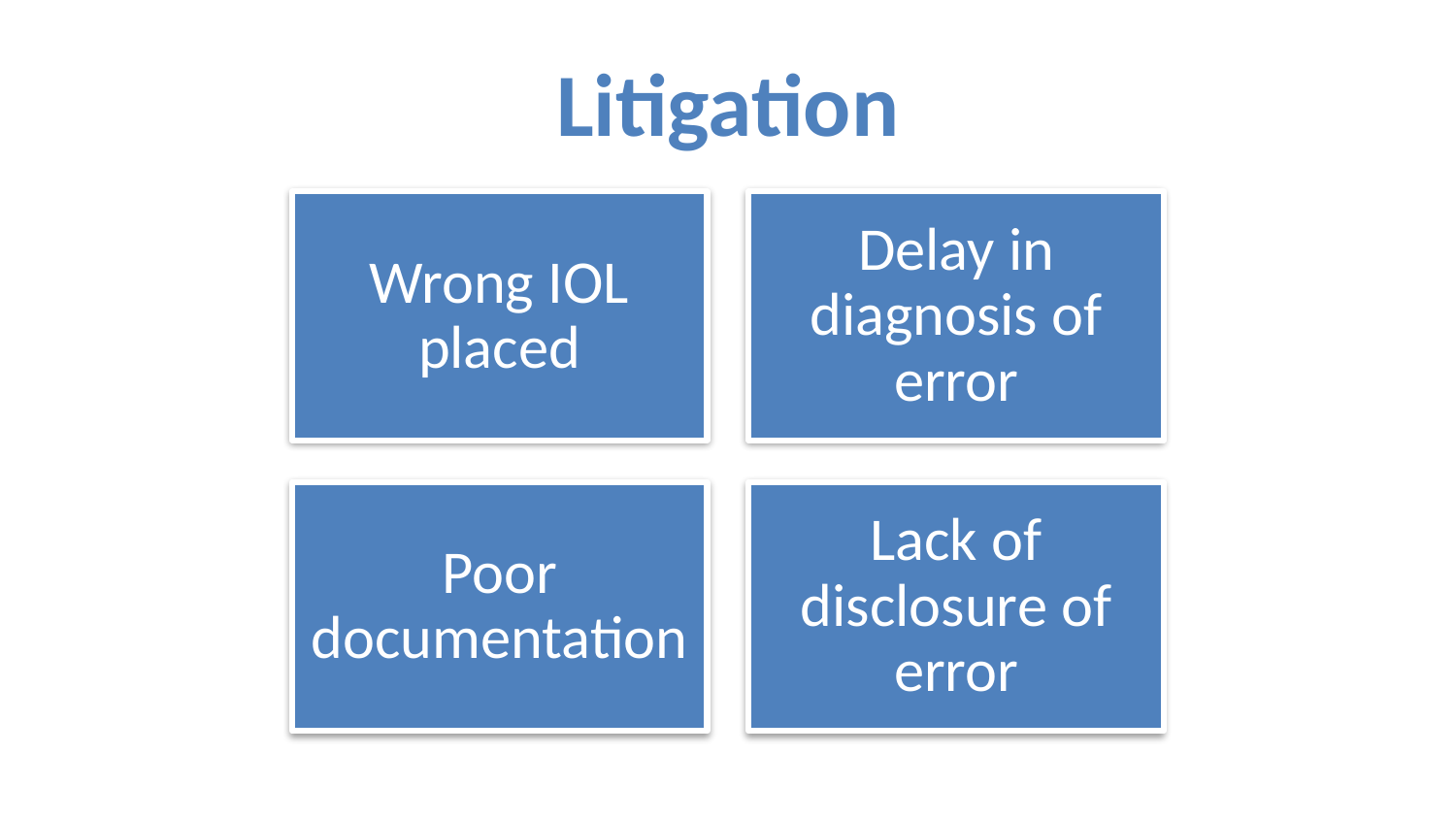

# Litigation
Wrong IOL placed
Delay in diagnosis of error
Poor documentation
Lack of disclosure of error